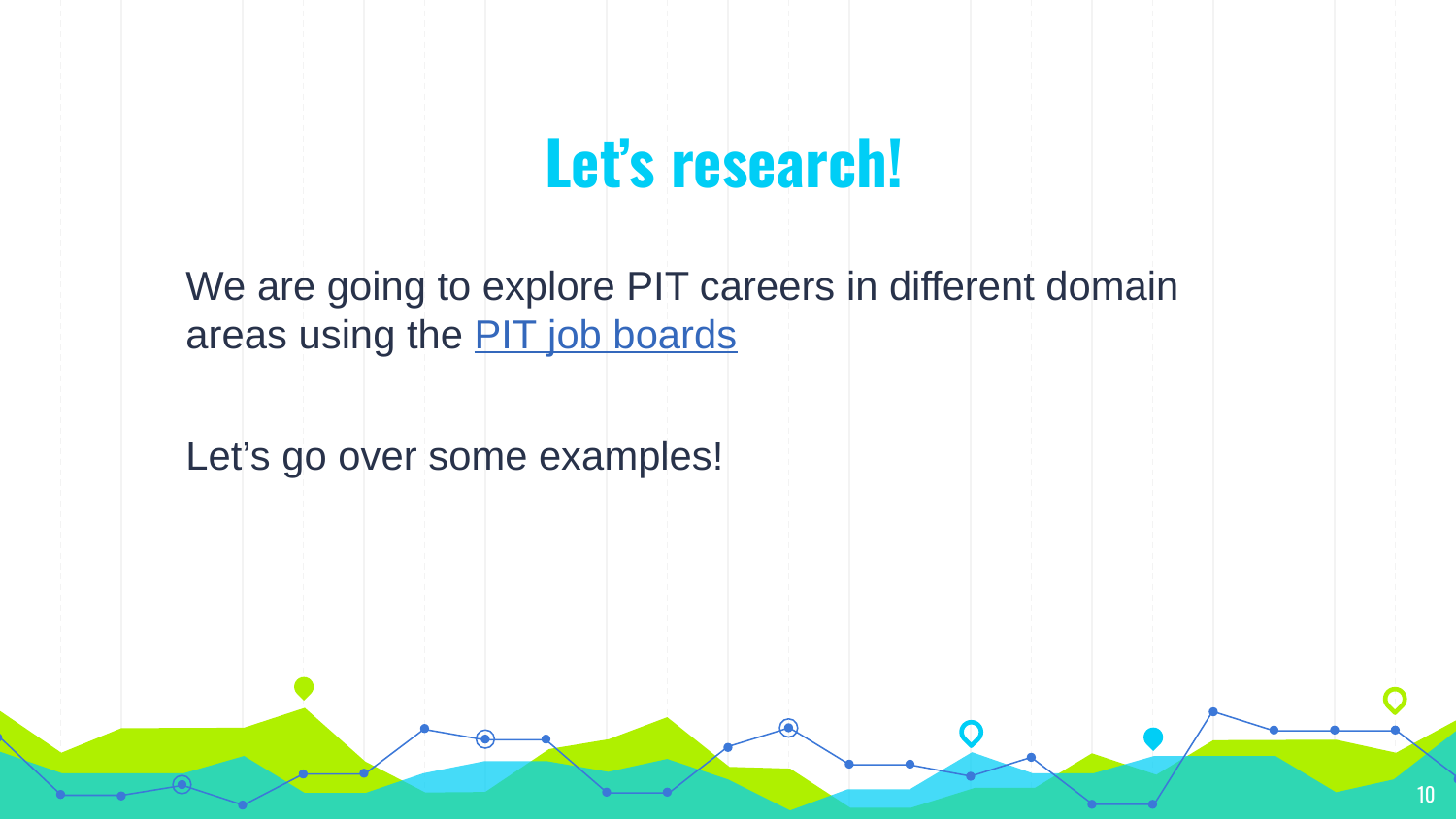

# Let’s research!
We are going to explore PIT careers in different domain areas using the PIT job boards

Let’s go over some examples!
10